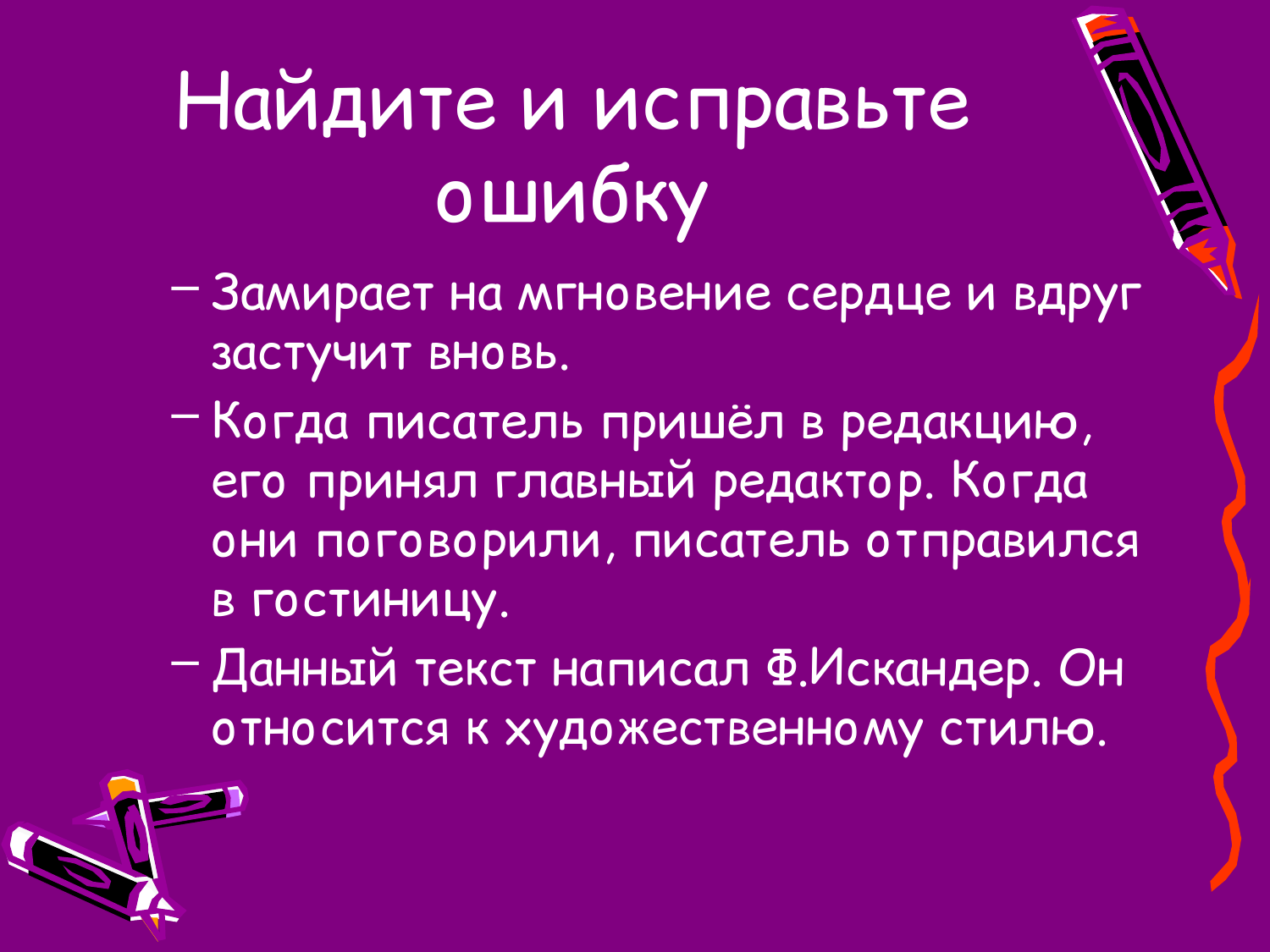

# Найдите и исправьте ошибку
Замирает на мгновение сердце и вдруг застучит вновь.
Когда писатель пришёл в редакцию, его принял главный редактор. Когда они поговорили, писатель отправился в гостиницу.
Данный текст написал Ф.Искандер. Он относится к художественному стилю.